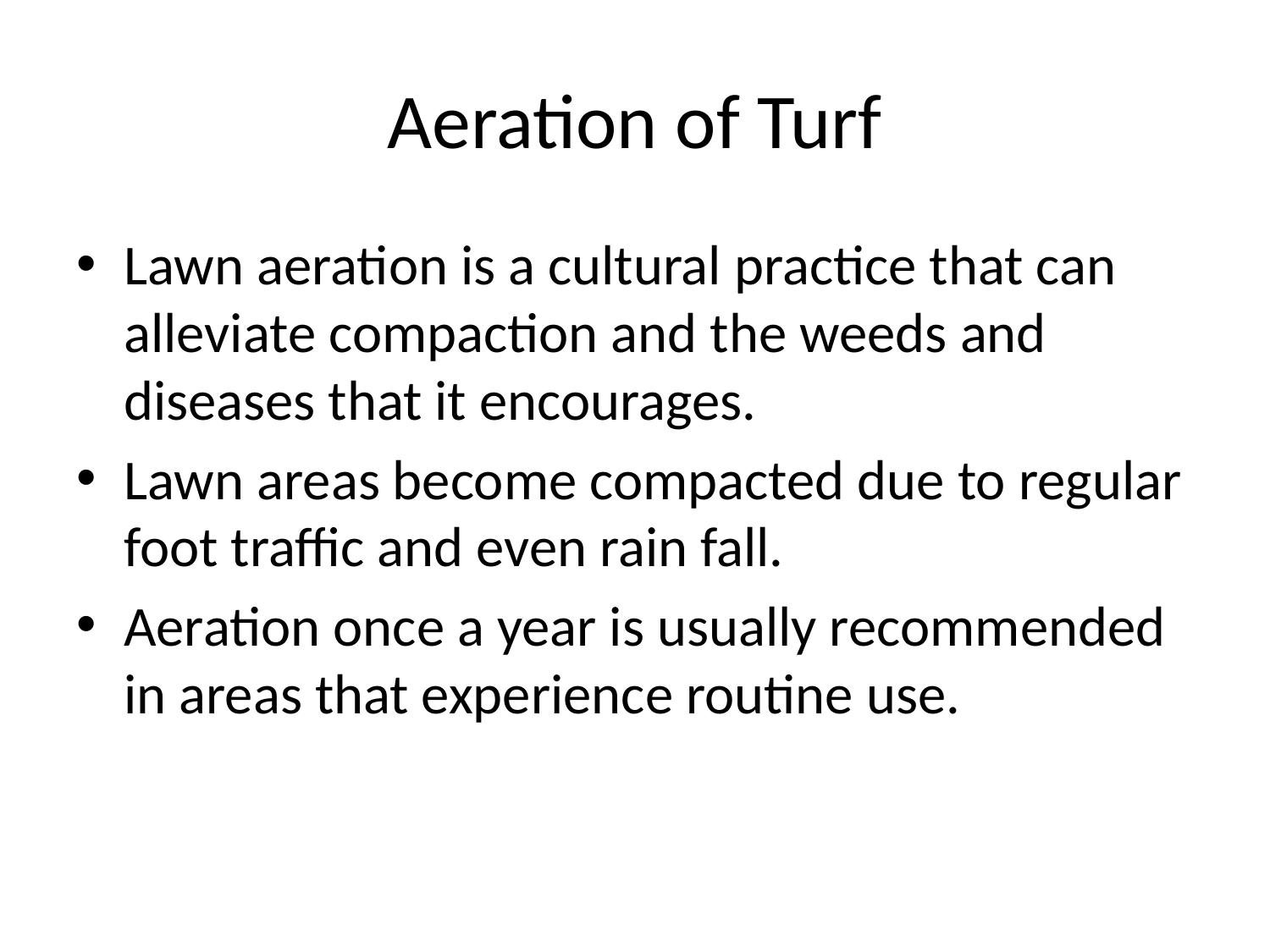

# Aeration of Turf
Lawn aeration is a cultural practice that can alleviate compaction and the weeds and diseases that it encourages.
Lawn areas become compacted due to regular foot traffic and even rain fall.
Aeration once a year is usually recommended in areas that experience routine use.